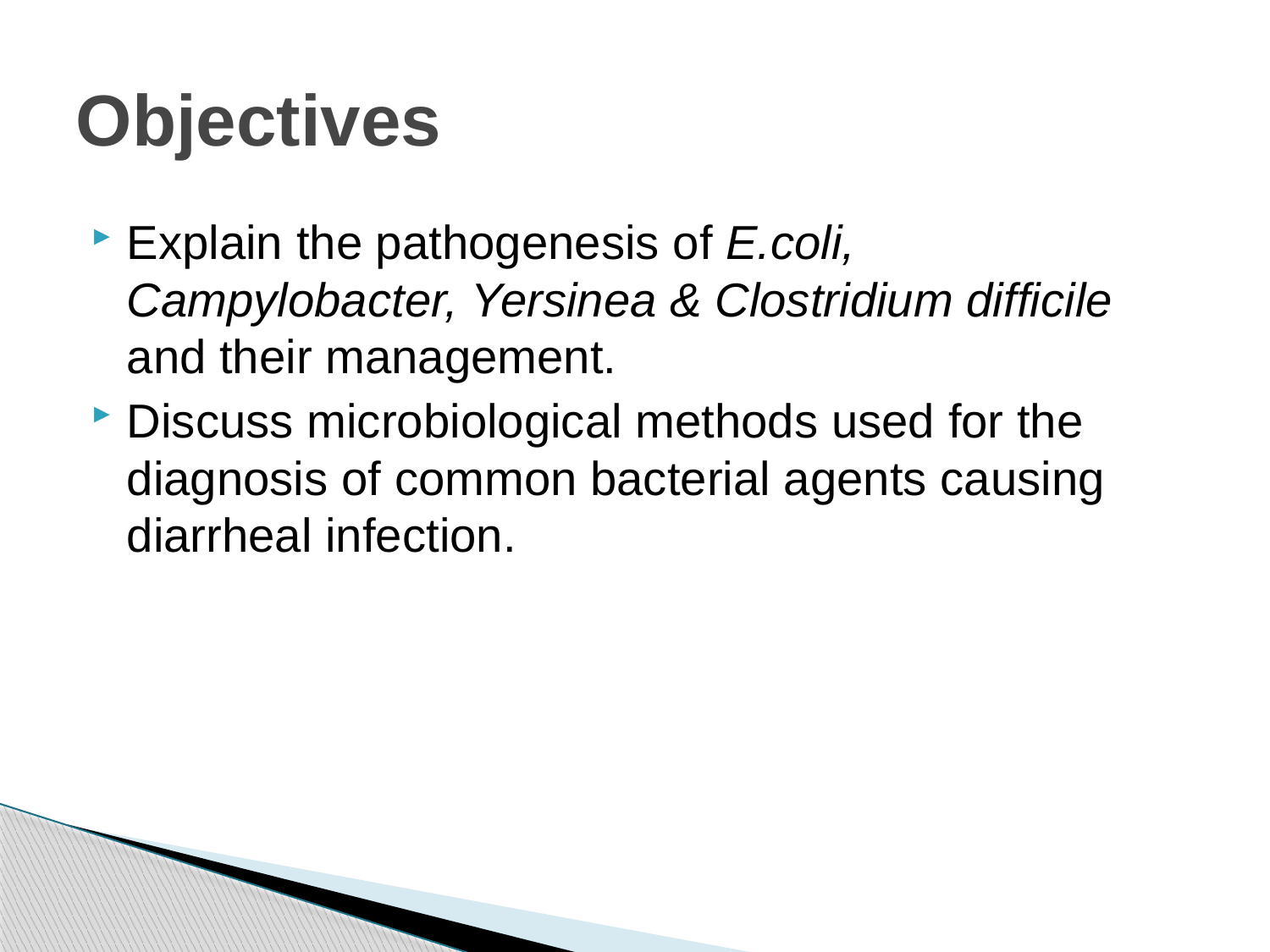

# Objectives
Explain the pathogenesis of E.coli, Campylobacter, Yersinea & Clostridium difficile and their management.
Discuss microbiological methods used for the diagnosis of common bacterial agents causing diarrheal infection.